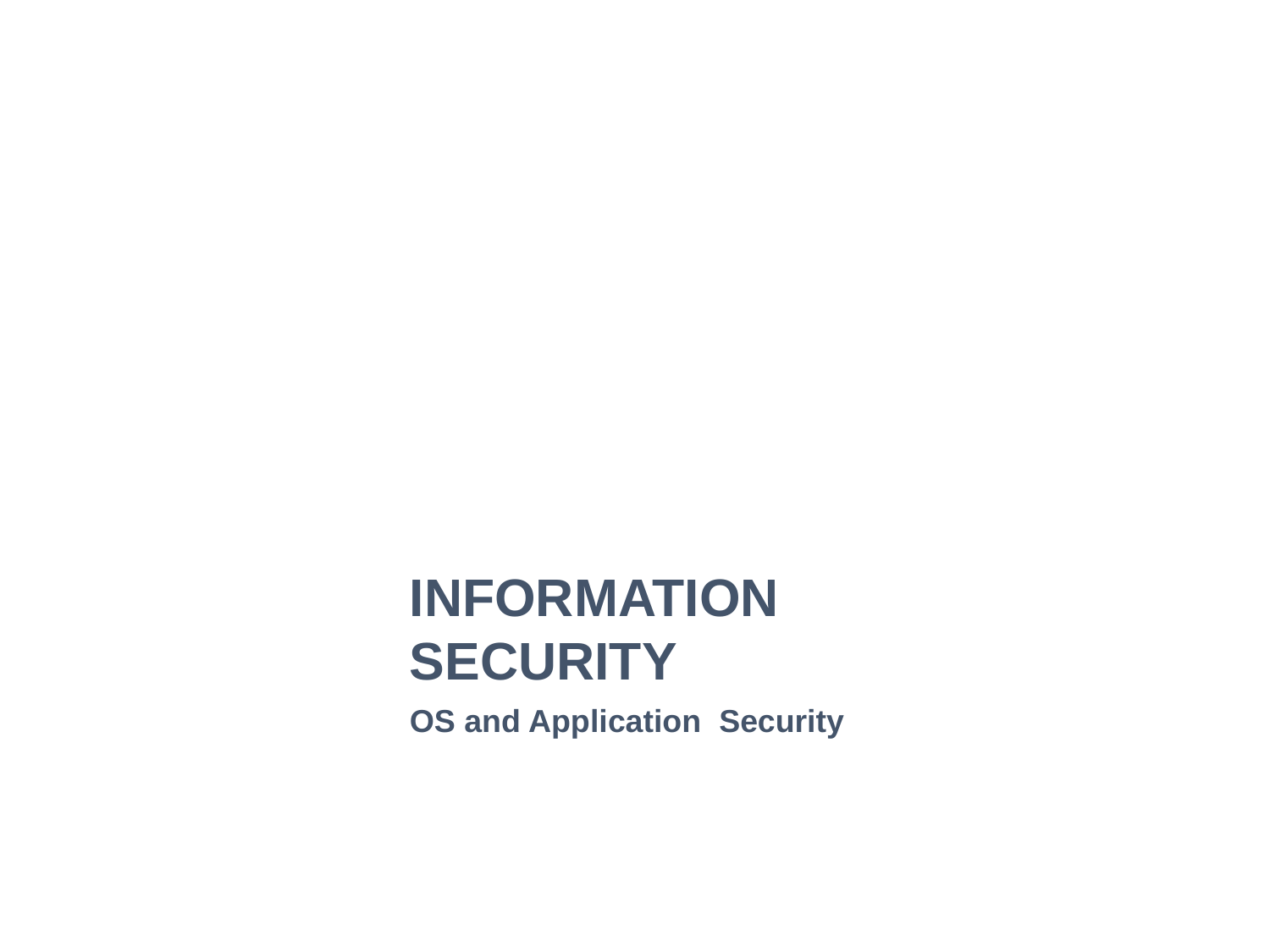

# INFORMATION SECURITY
OS and Application  Security